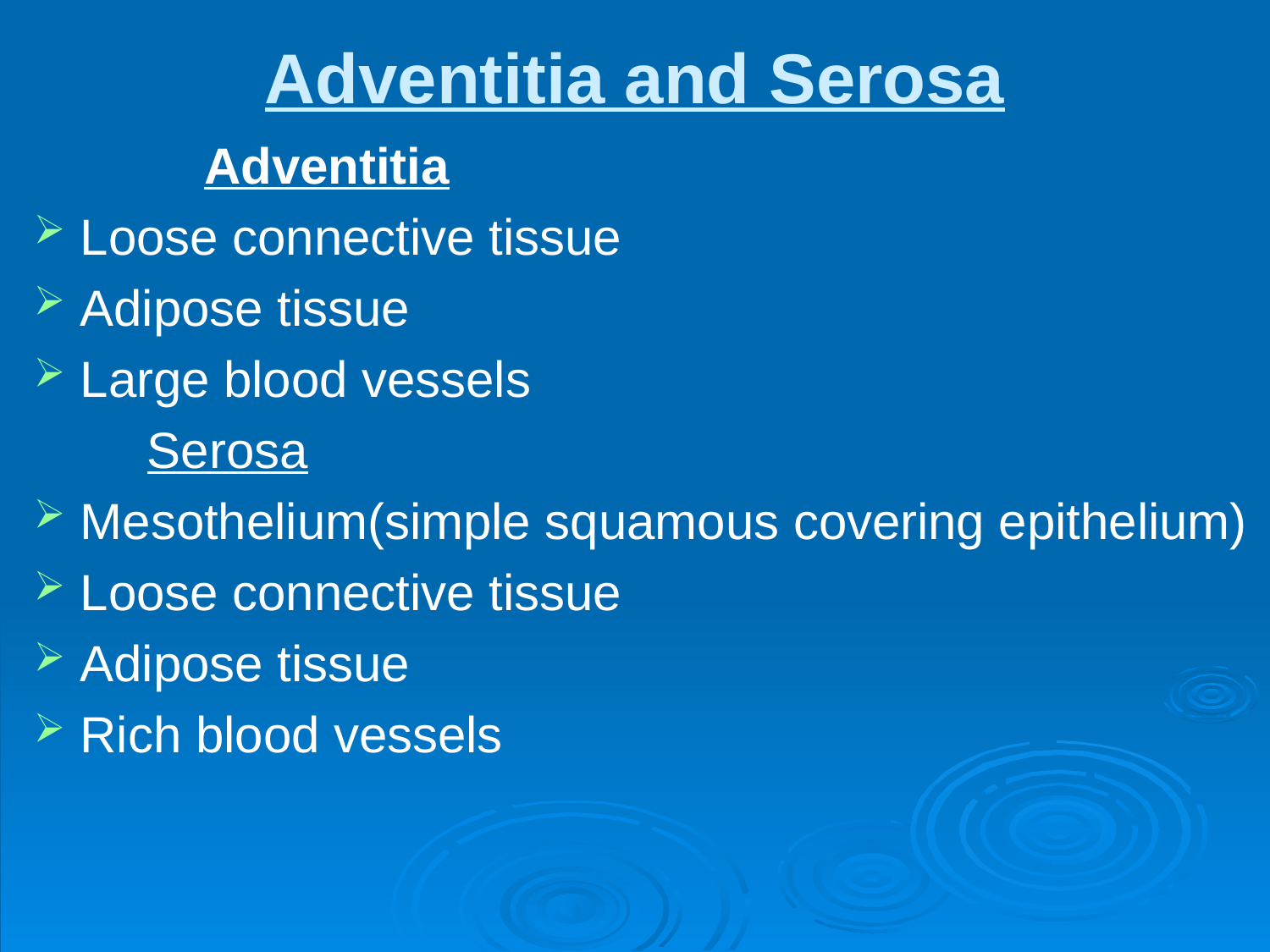

# Adventitia and Serosa
            Adventitia
Loose connective tissue
Adipose tissue
Large blood vessels
        Serosa
Mesothelium(simple squamous covering epithelium)
Loose connective tissue
Adipose tissue
Rich blood vessels